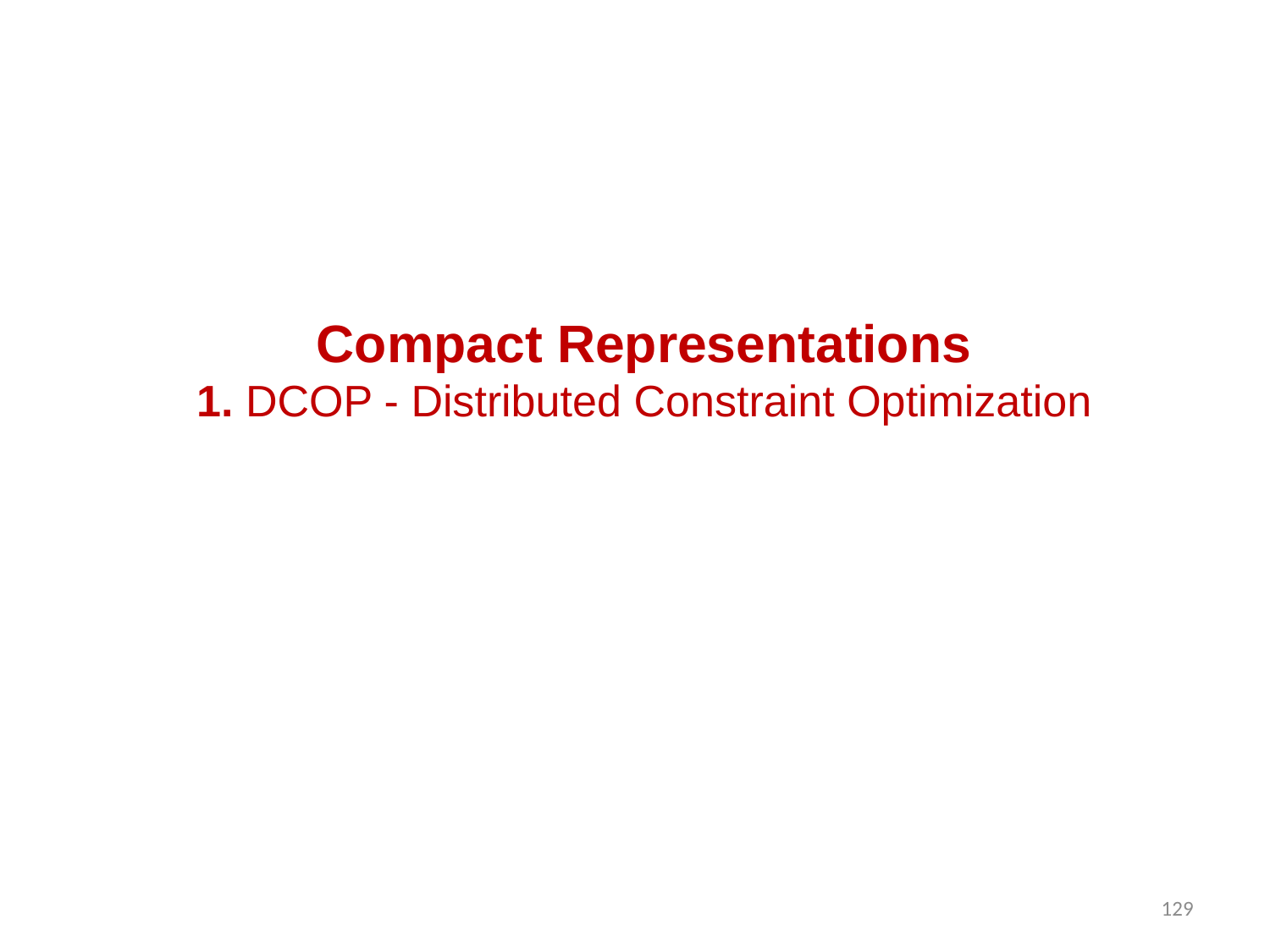

Compact Representations
1. DCOP - Distributed Constraint Optimization
129